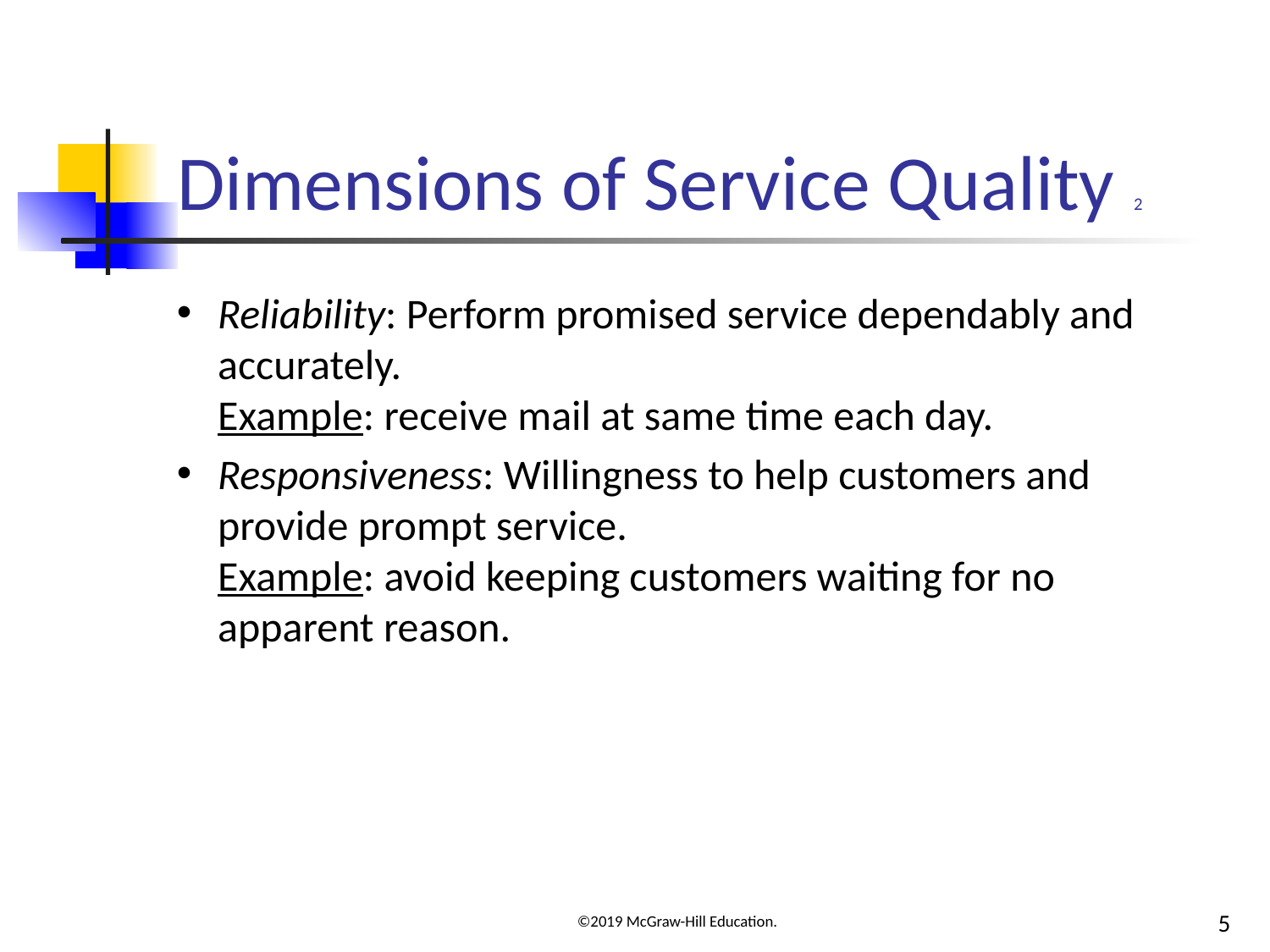

# Dimensions of Service Quality 2
Reliability: Perform promised service dependably and accurately.
Example: receive mail at same time each day.
Responsiveness: Willingness to help customers and provide prompt service.
Example: avoid keeping customers waiting for no apparent reason.